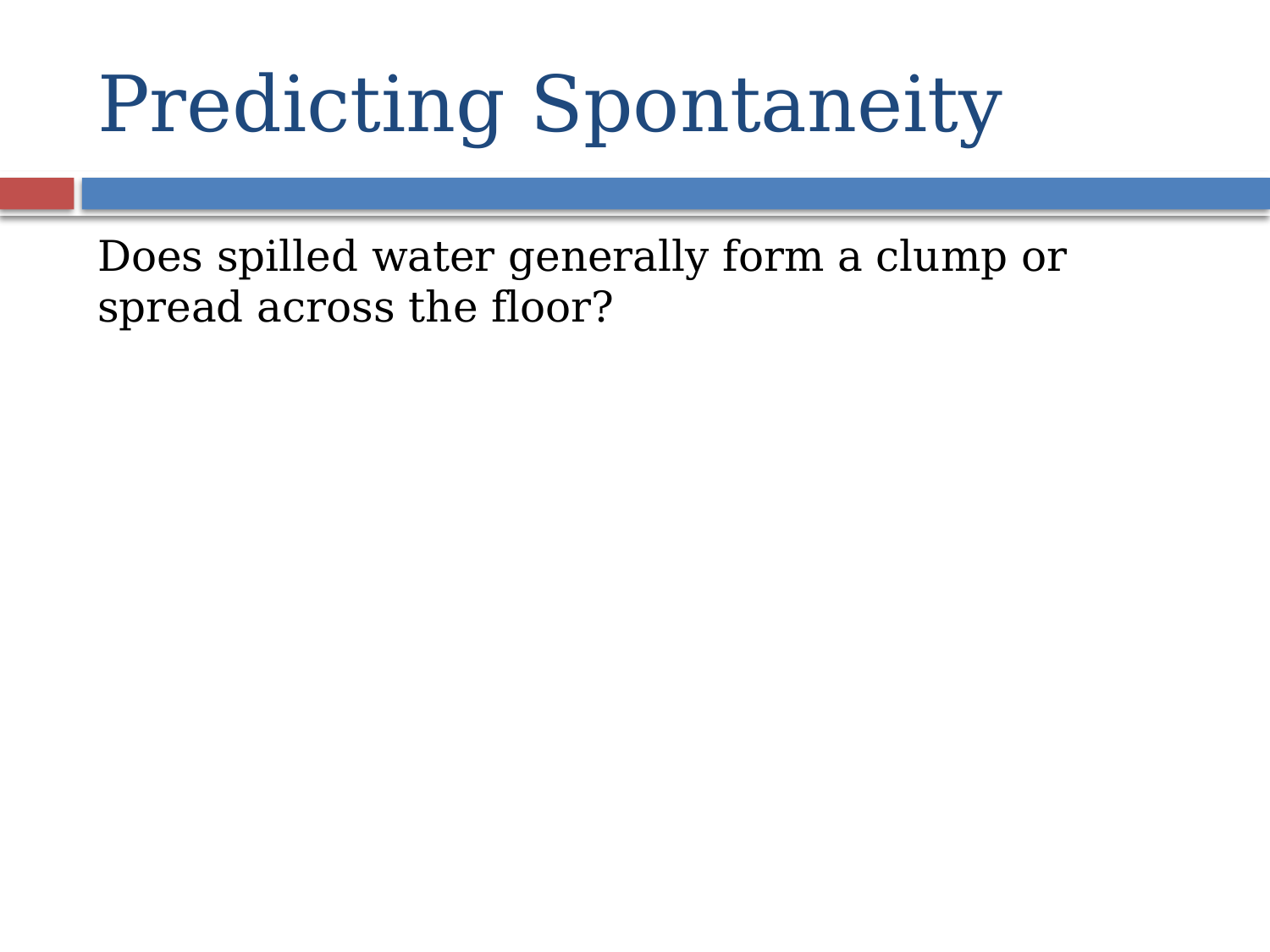

# Predicting Spontaneity
Does spilled water generally form a clump or spread across the floor?